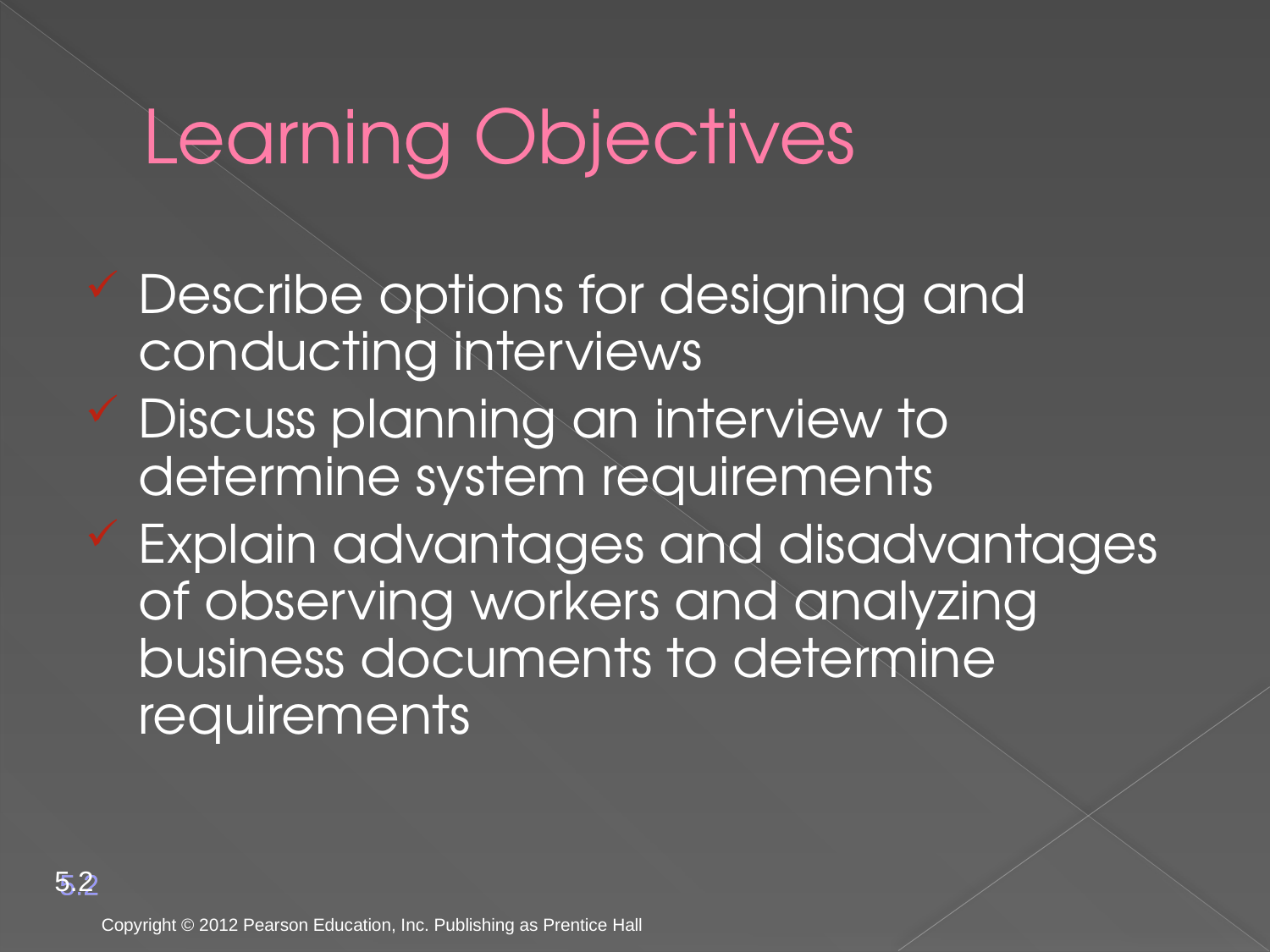

# Learning Objectives
Describe options for designing and conducting interviews
Discuss planning an interview to determine system requirements
Explain advantages and disadvantages of observing workers and analyzing business documents to determine requirements
5.2
Copyright © 2012 Pearson Education, Inc. Publishing as Prentice Hall